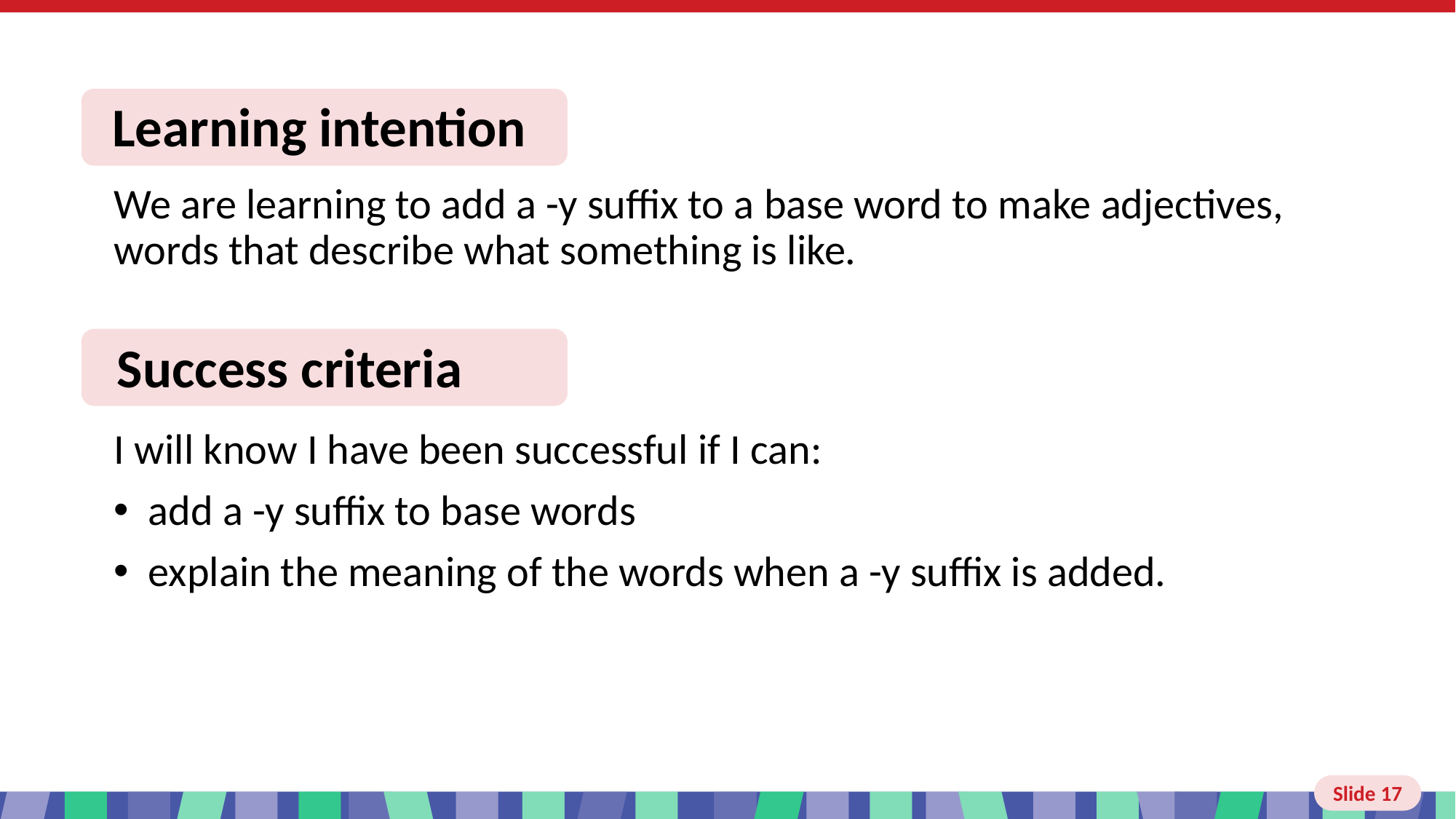

Slide 17 Learning intention and success criteria
We are learning to add a -y suffix to a base word to make adjectives, words that describe what something is like.
I will know I have been successful if I can:
add a -y suffix to base words
explain the meaning of the words when a -y suffix is added.